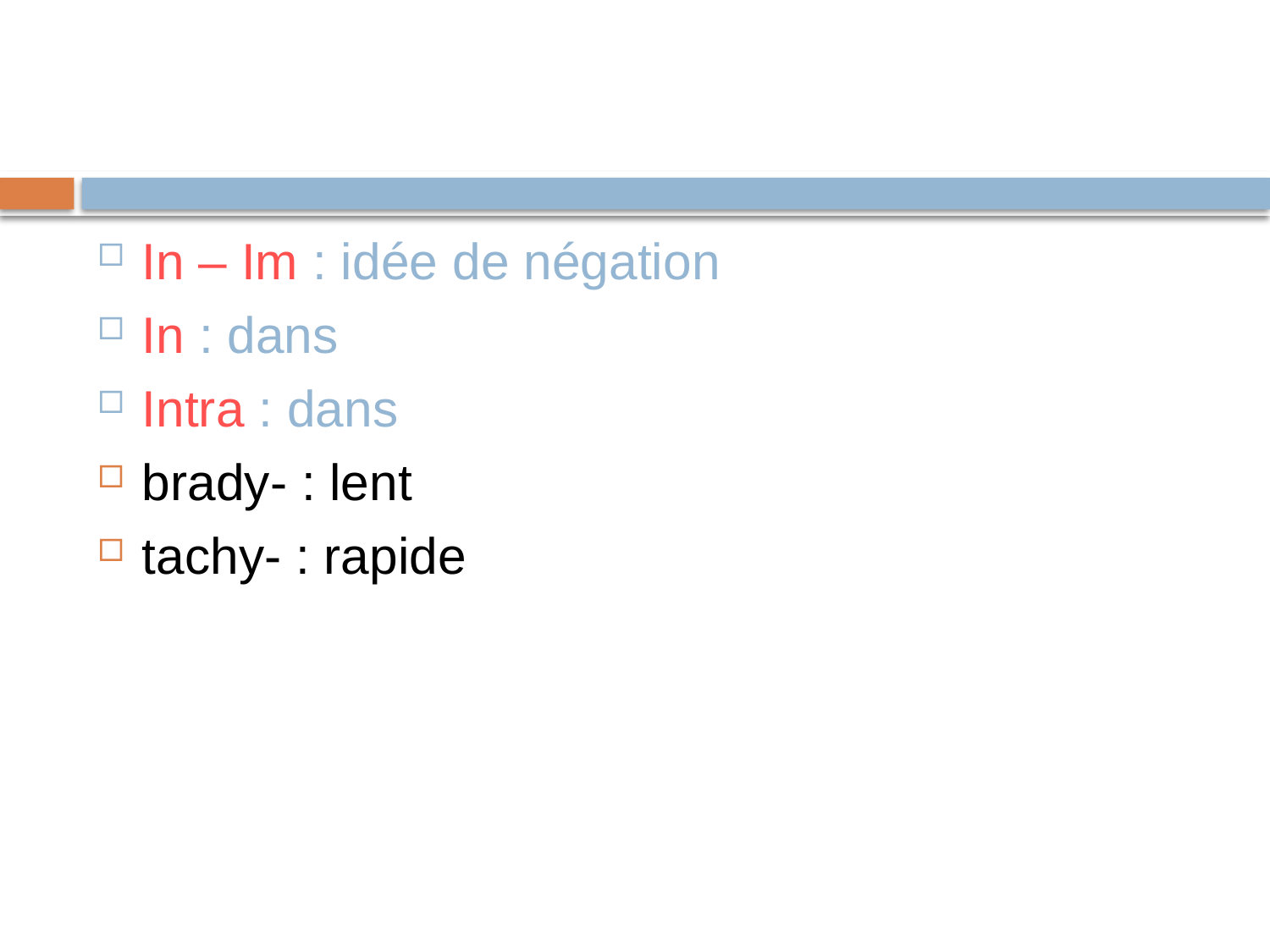

#
In – Im : idée de négation
In : dans
Intra : dans
brady- : lent
tachy- : rapide